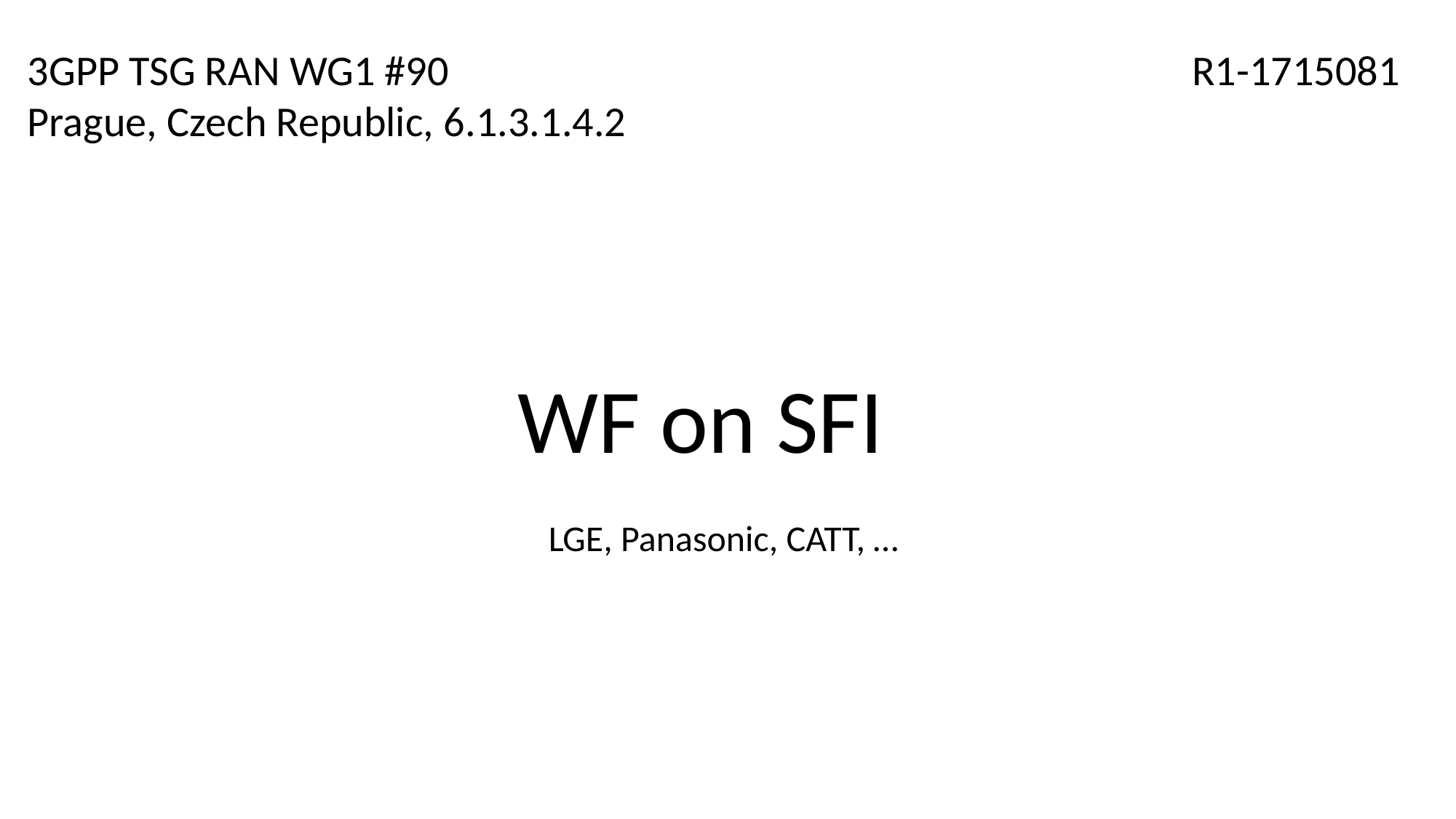

3GPP TSG RAN WG1 #90
Prague, Czech Republic, 6.1.3.1.4.2
R1-1715081
# WF on SFI
LGE, Panasonic, CATT, …